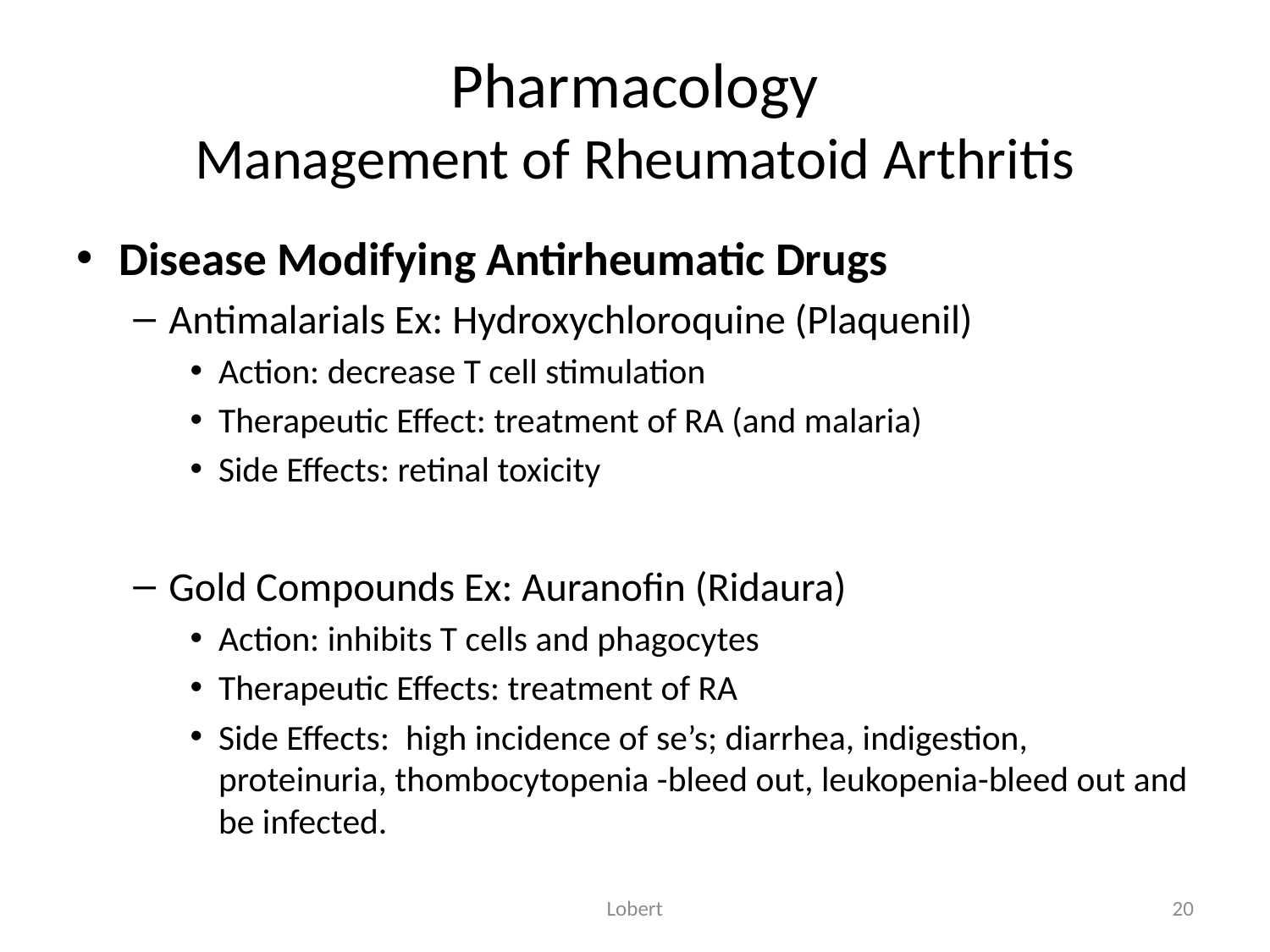

# Pharmacology Management of Rheumatoid Arthritis
Disease Modifying Antirheumatic Drugs
Antimalarials Ex: Hydroxychloroquine (Plaquenil)
Action: decrease T cell stimulation
Therapeutic Effect: treatment of RA (and malaria)
Side Effects: retinal toxicity

Gold Compounds Ex: Auranofin (Ridaura)
Action: inhibits T cells and phagocytes
Therapeutic Effects: treatment of RA
Side Effects:  high incidence of se’s; diarrhea, indigestion, proteinuria, thombocytopenia -bleed out, leukopenia-bleed out and be infected.

Lobert
20